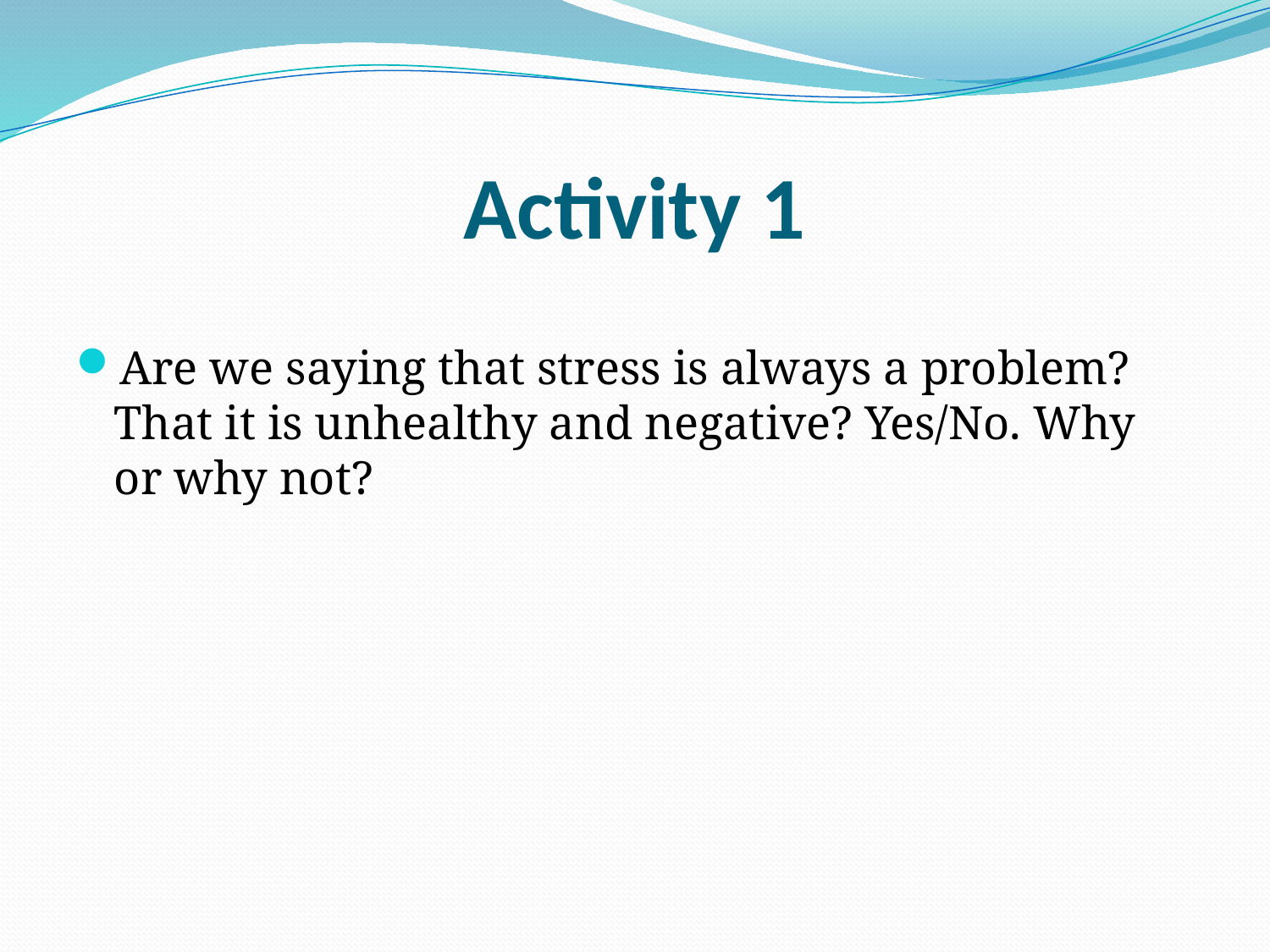

# Activity 1

Are we saying that stress is always a problem? That it is unhealthy and negative? Yes/No. Why or why not?